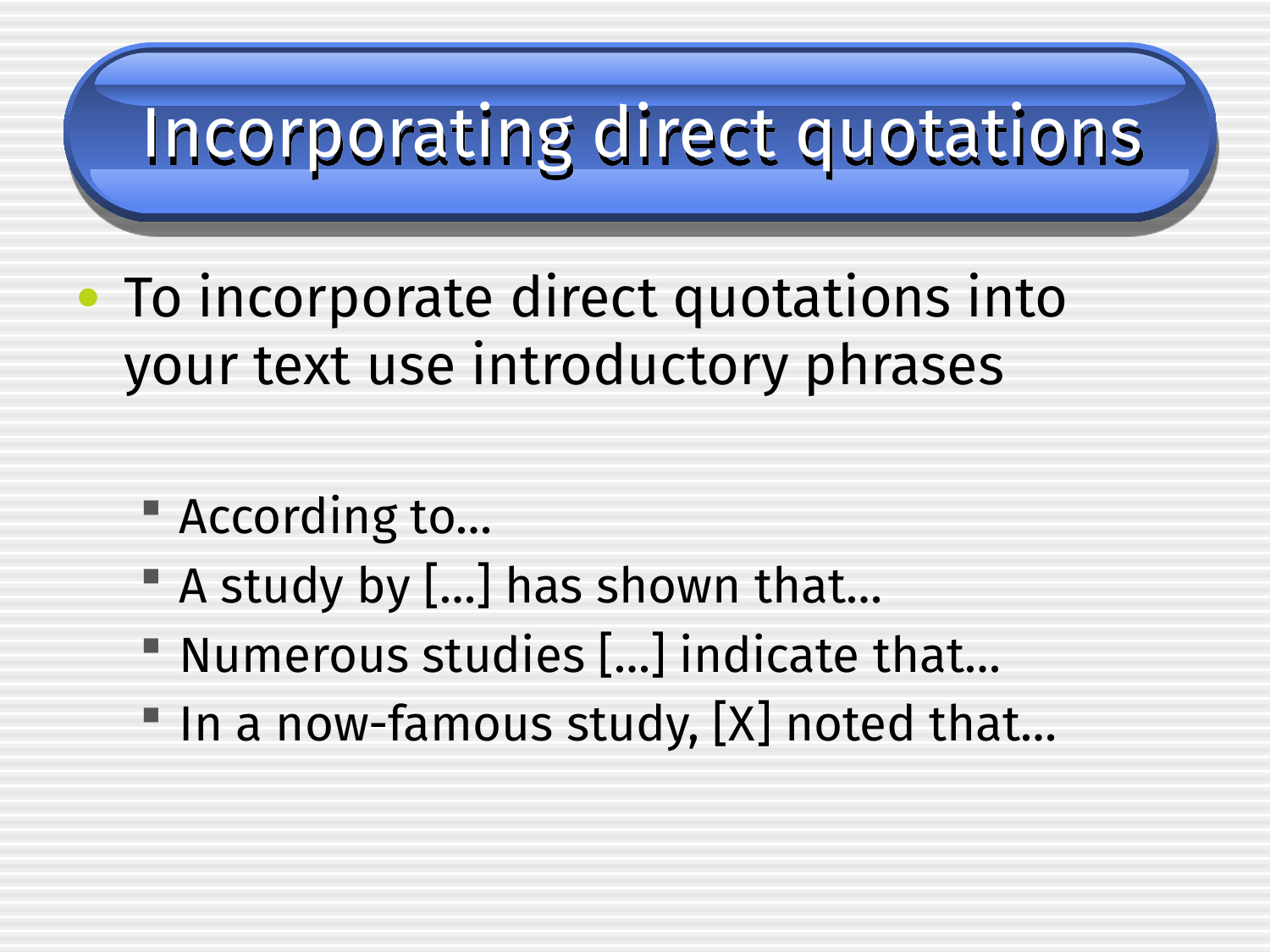

# Incorporating direct quotations
To incorporate direct quotations into your text use introductory phrases

According to…
A study by […] has shown that…
Numerous studies […] indicate that…
In a now-famous study, [X] noted that…